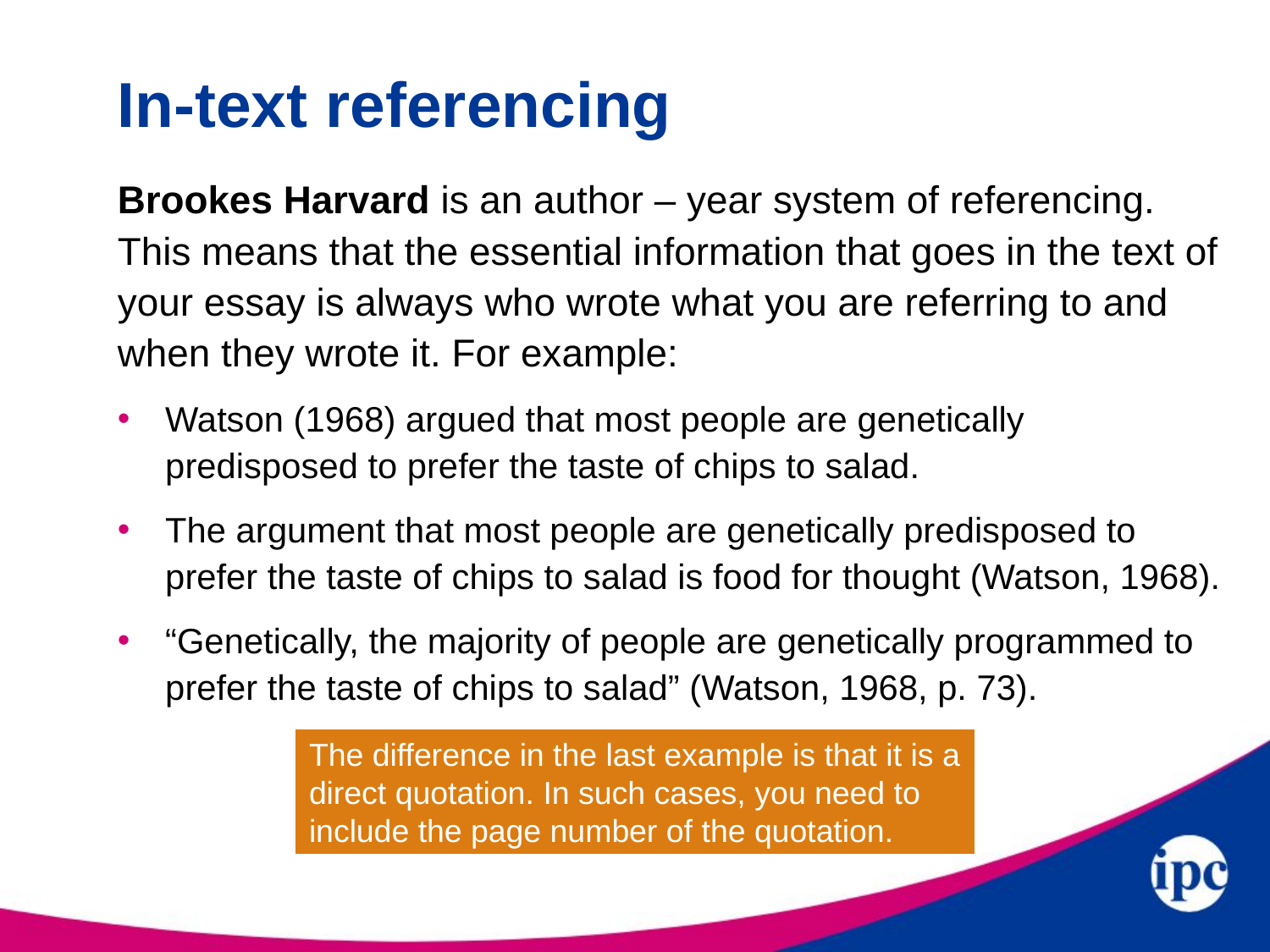

# In-text referencing
Brookes Harvard is an author – year system of referencing. This means that the essential information that goes in the text of your essay is always who wrote what you are referring to and when they wrote it. For example:
Watson (1968) argued that most people are genetically predisposed to prefer the taste of chips to salad.
The argument that most people are genetically predisposed to prefer the taste of chips to salad is food for thought (Watson, 1968).
“Genetically, the majority of people are genetically programmed to prefer the taste of chips to salad” (Watson, 1968, p. 73).

The difference in the last example is that it is a direct quotation. In such cases, you need to include the page number of the quotation.